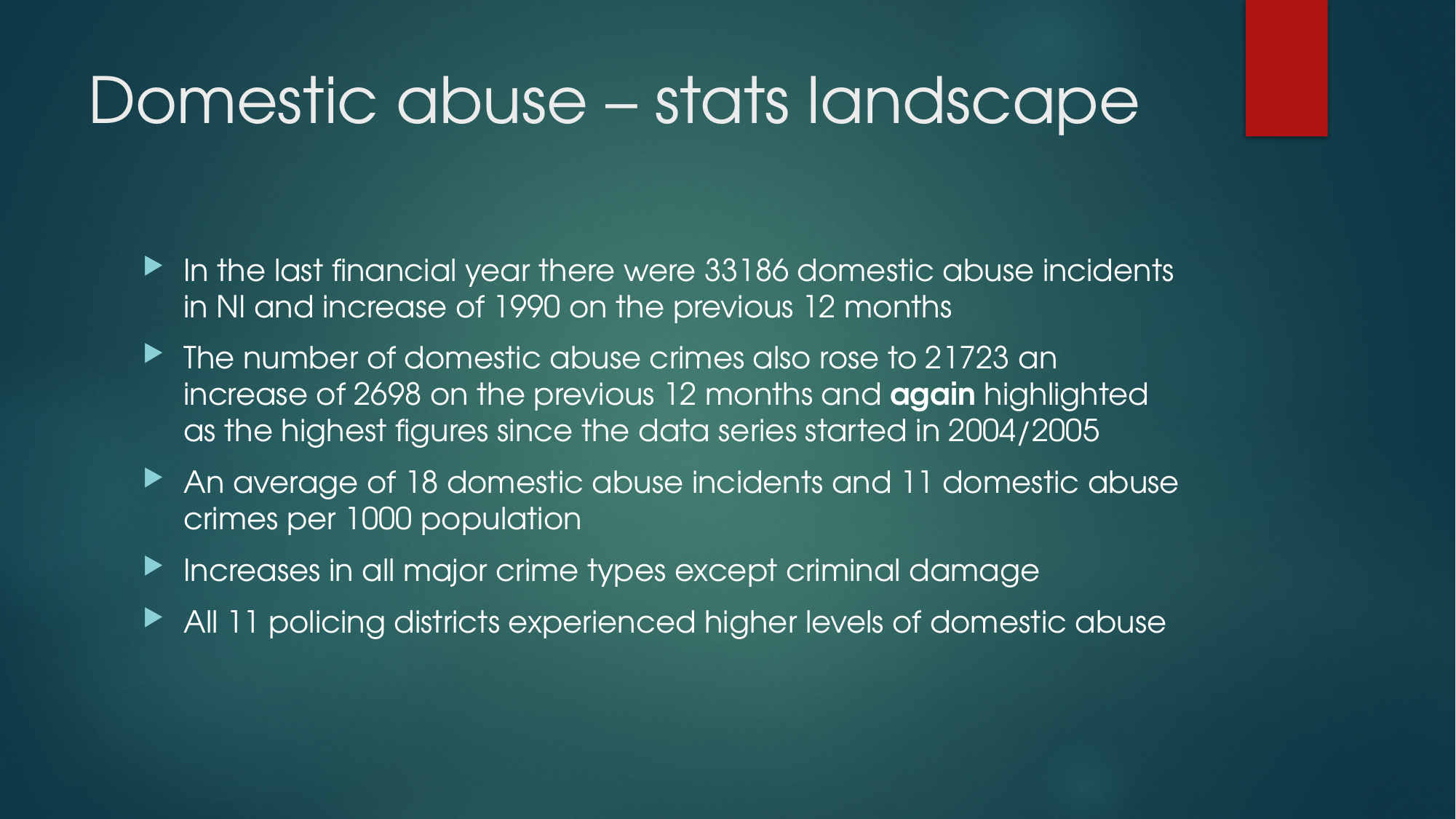

# Domestic abuse – stats landscape
In the last financial year there were 33186 domestic abuse incidents in NI and increase of 1990 on the previous 12 months
The number of domestic abuse crimes also rose to 21723 an increase of 2698 on the previous 12 months and again highlighted as the highest figures since the data series started in 2004/2005
An average of 18 domestic abuse incidents and 11 domestic abuse crimes per 1000 population
Increases in all major crime types except criminal damage
All 11 policing districts experienced higher levels of domestic abuse